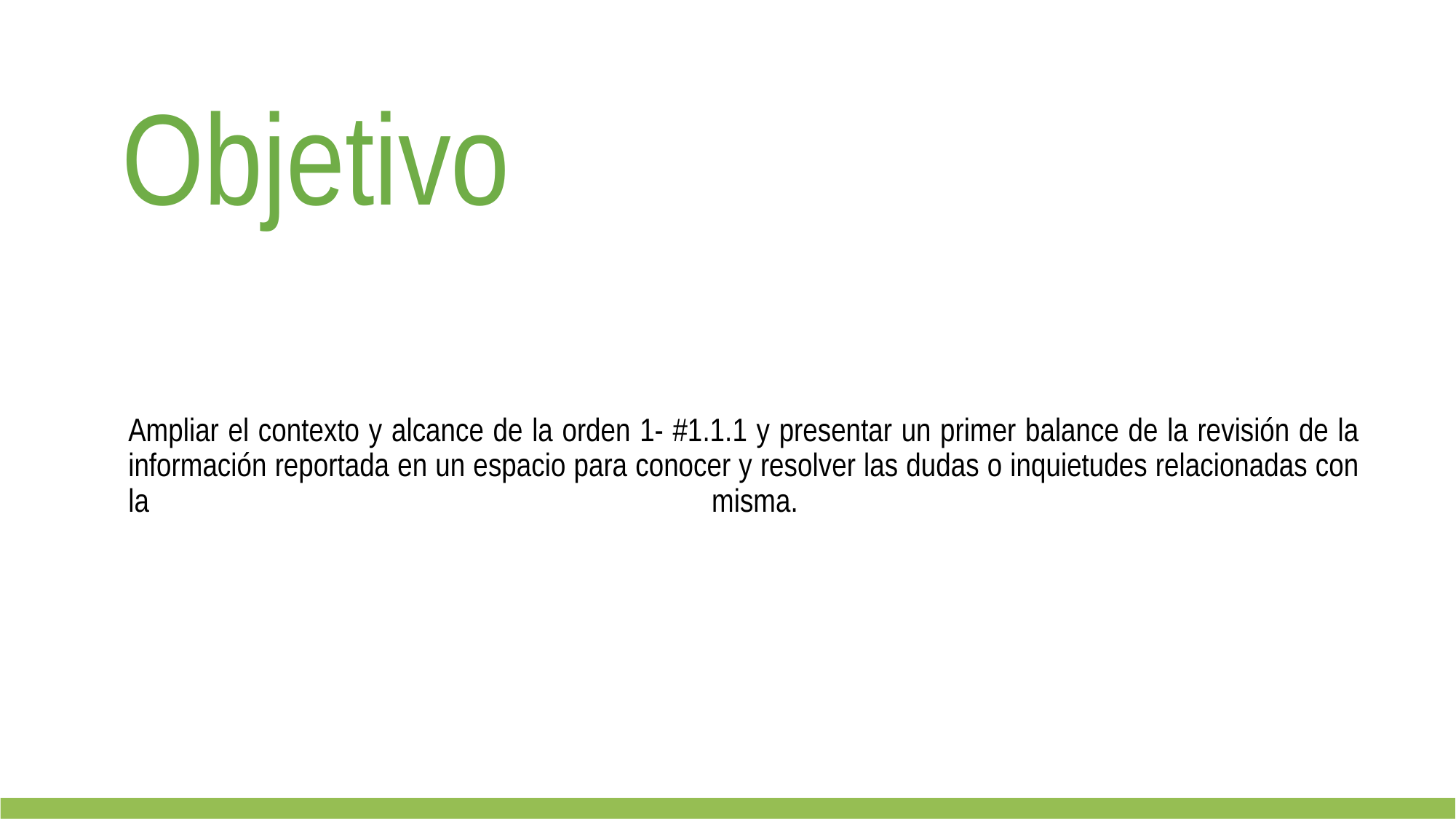

Objetivo
# Ampliar el contexto y alcance de la orden 1- #1.1.1 y presentar un primer balance de la revisión de la información reportada en un espacio para conocer y resolver las dudas o inquietudes relacionadas con la misma.